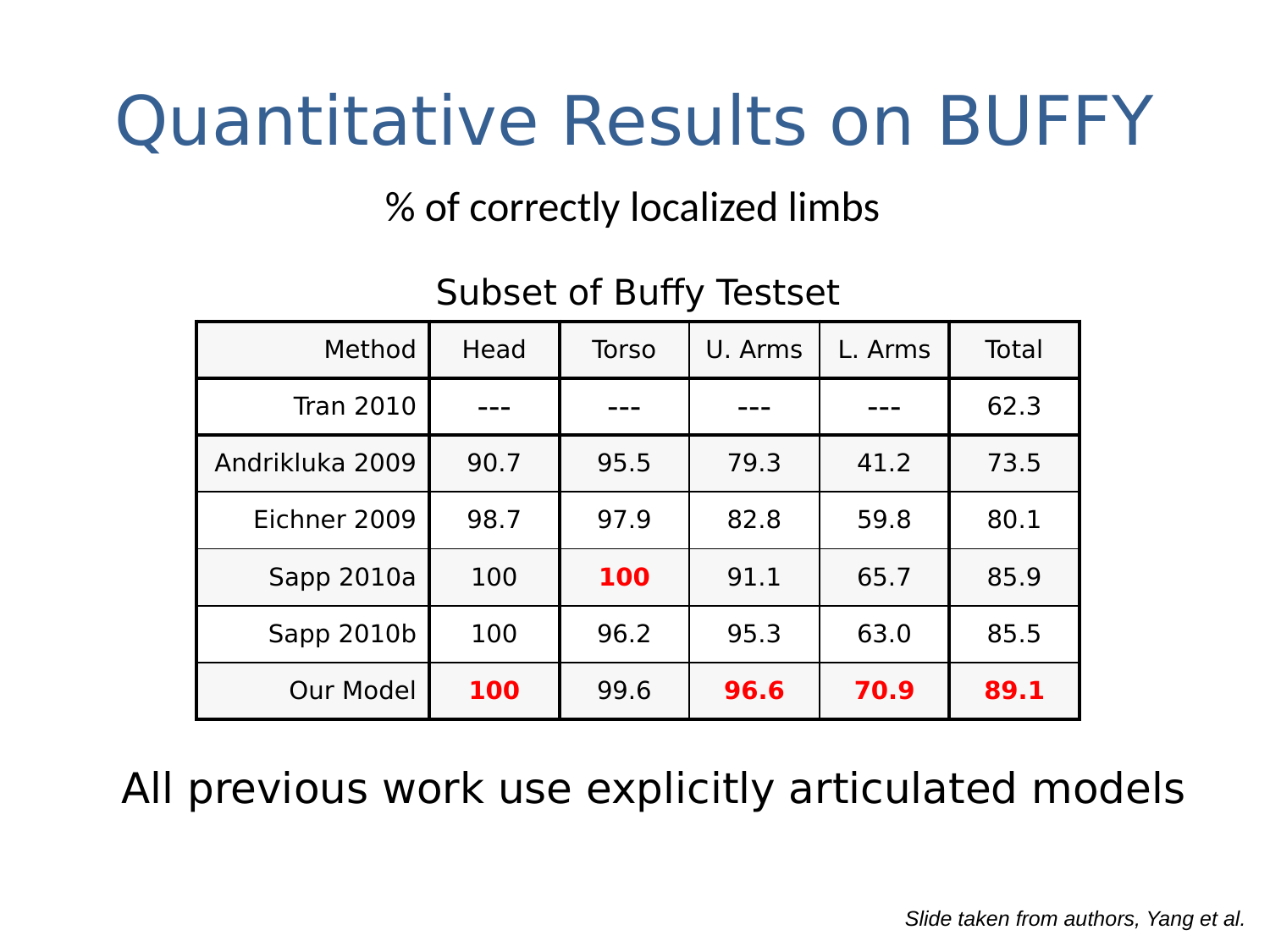

# Quantitative Results on BUFFY
% of correctly localized limbs

    All previous work use explicitly articulated models
| Subset of Buffy Testset |  |  |  |  |  |
| --- | --- | --- | --- | --- | --- |
| Method | Head | Torso | U. Arms | L. Arms | Total |
| Tran 2010 | --- | --- | --- | --- | 62.3 |
| Andrikluka 2009 | 90.7 | 95.5 | 79.3 | 41.2 | 73.5 |
| Eichner 2009 | 98.7 | 97.9 | 82.8 | 59.8 | 80.1 |
| Sapp 2010a | 100 | 100 | 91.1 | 65.7 | 85.9 |
| Sapp 2010b | 100 | 96.2 | 95.3 | 63.0 | 85.5 |
| Our Model | 100 | 99.6 | 96.6 | 70.9 | 89.1 |
Slide taken from authors, Yang et al.